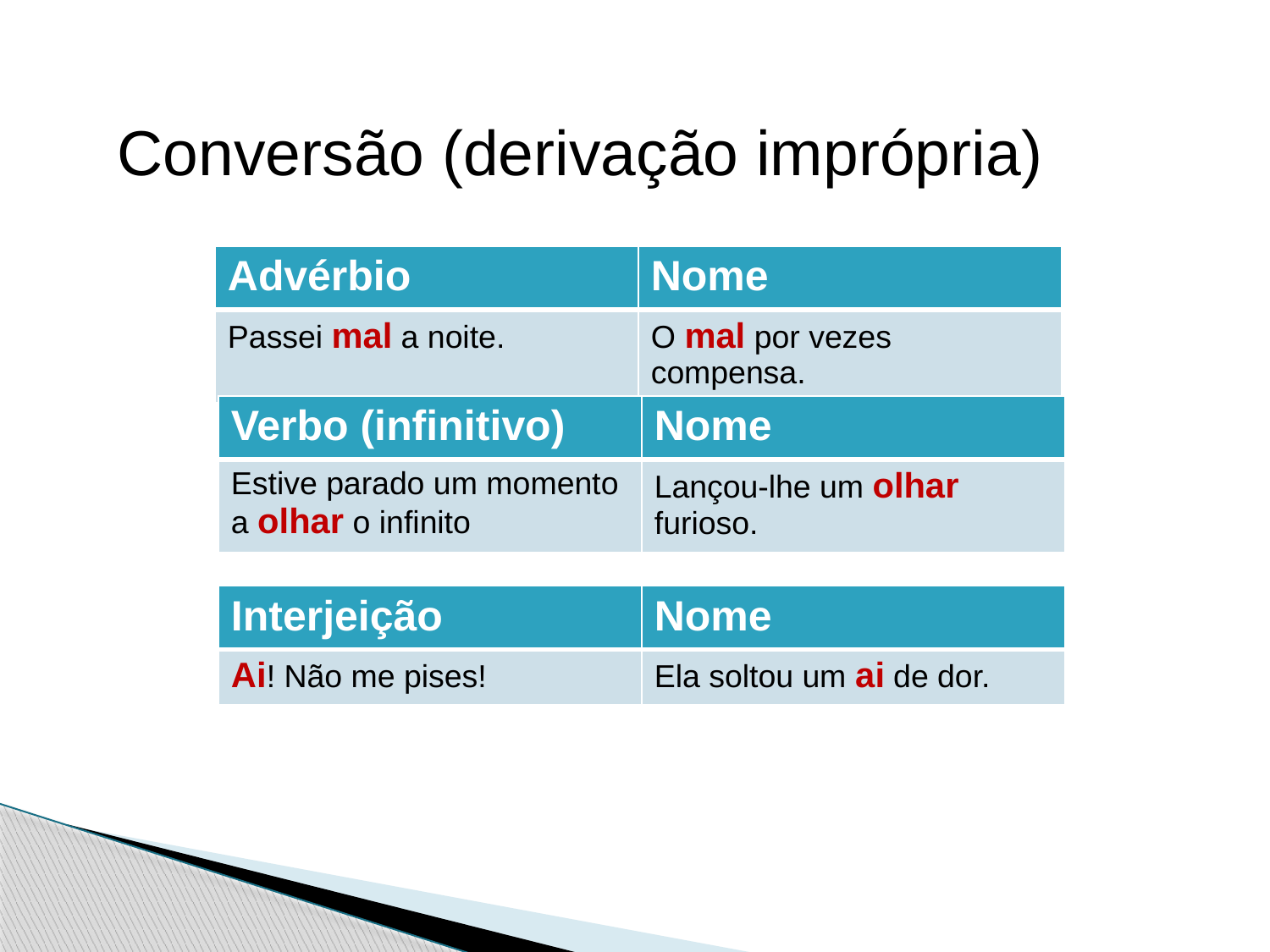

Conversão (derivação imprópria)
| Advérbio | Nome |
| --- | --- |
| Passei mal a noite. | O mal por vezes compensa. |
| Verbo (infinitivo) | Nome |
| --- | --- |
| Estive parado um momento a olhar o infinito | Lançou-lhe um olhar furioso. |
| Interjeição | Nome |
| --- | --- |
| Ai! Não me pises! | Ela soltou um ai de dor. |